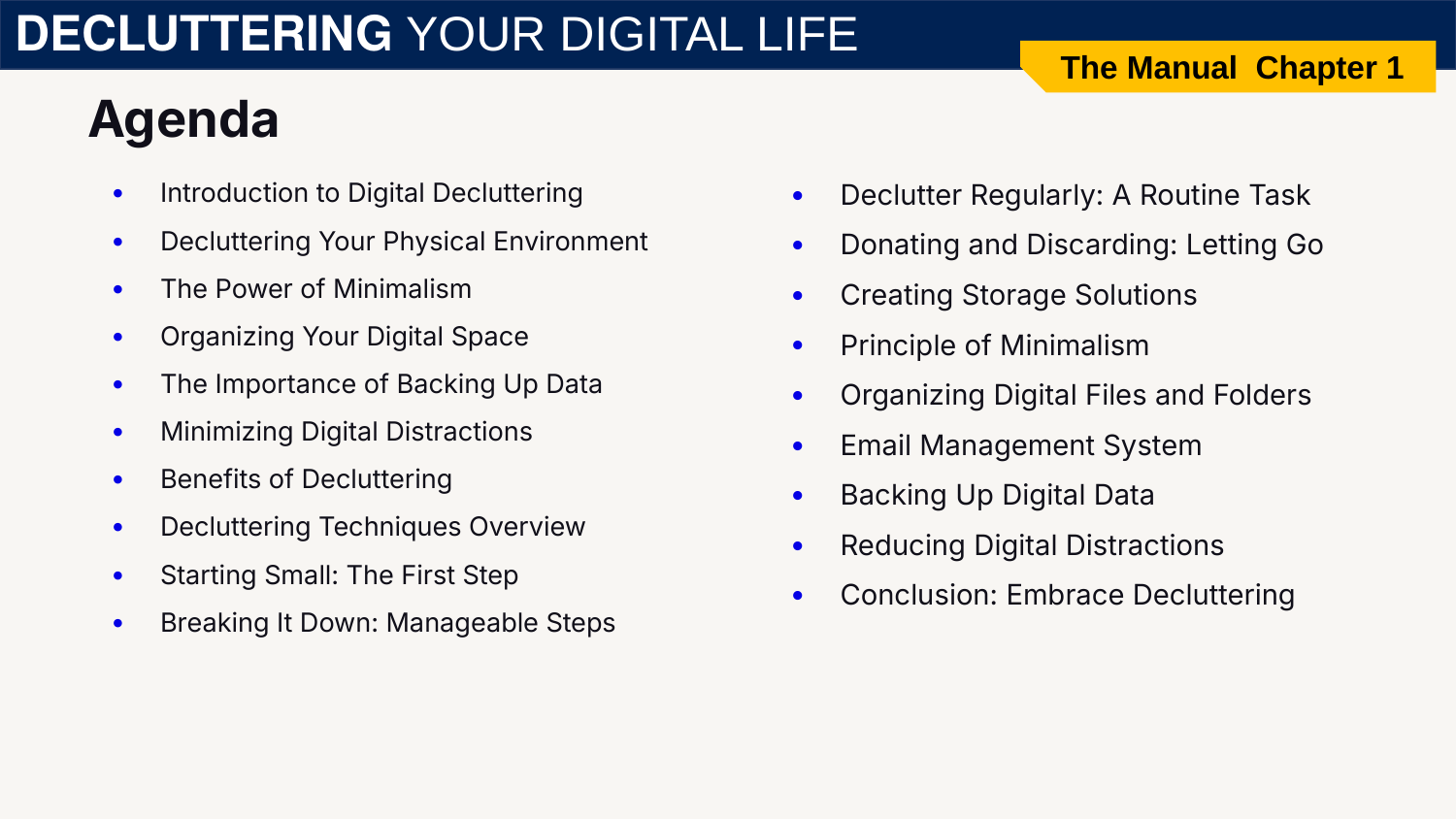

DECLUTTERING YOUR DIGITAL LIFE
The Manual  Chapter 1

# Agenda
Declutter Regularly: A Routine Task
Donating and Discarding: Letting Go
Creating Storage Solutions
Principle of Minimalism
Organizing Digital Files and Folders
Email Management System
Backing Up Digital Data
Reducing Digital Distractions
Conclusion: Embrace Decluttering
Introduction to Digital Decluttering
Decluttering Your Physical Environment
The Power of Minimalism
Organizing Your Digital Space
The Importance of Backing Up Data
Minimizing Digital Distractions
Benefits of Decluttering
Decluttering Techniques Overview
Starting Small: The First Step
Breaking It Down: Manageable Steps